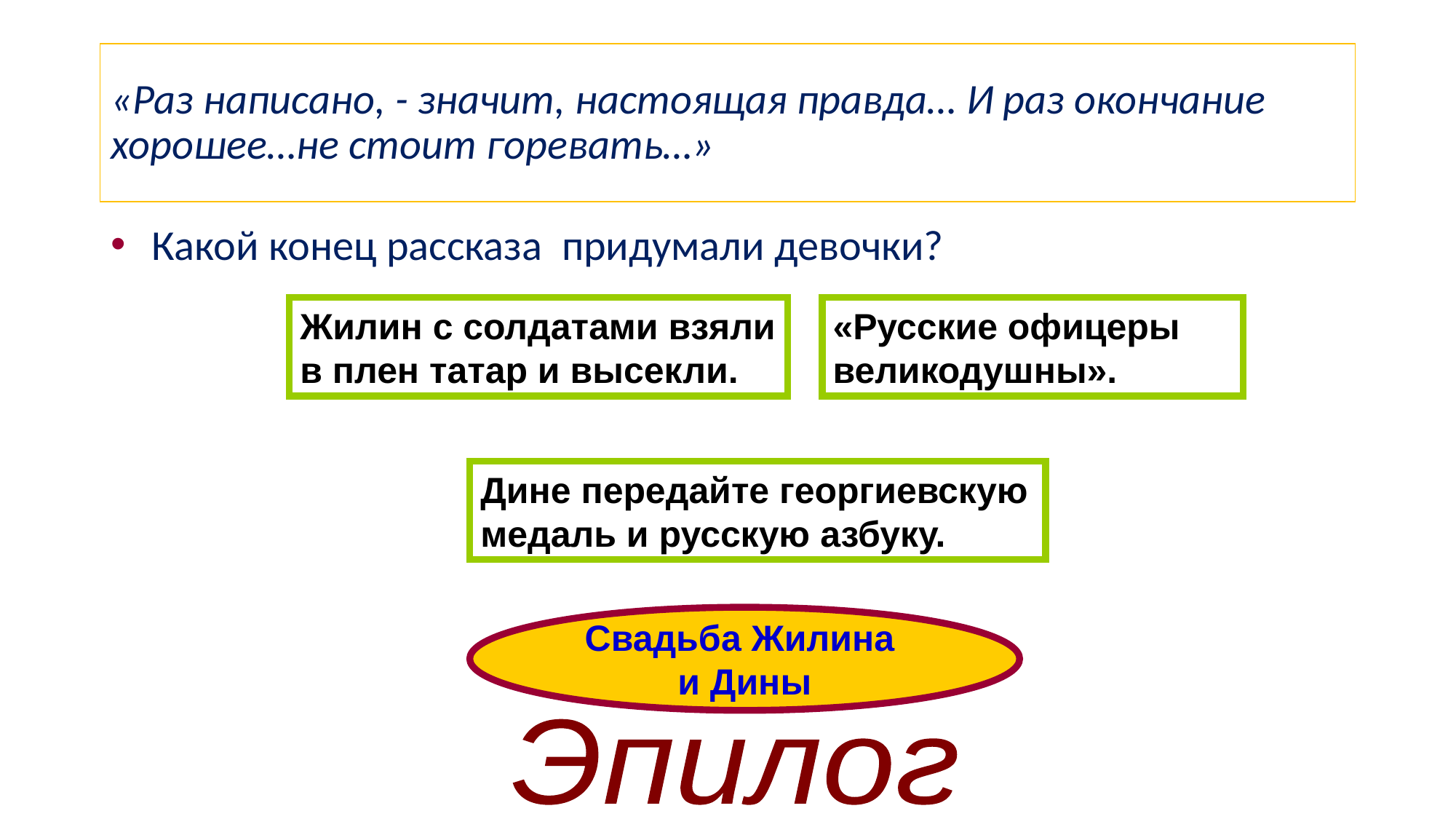

# «Раз написано, - значит, настоящая правда… И раз окончание хорошее…не стоит горевать…»
Какой конец рассказа  придумали девочки?
Жилин с солдатами взяли в плен татар и высекли.
«Русские офицеры великодушны».
Дине передайте георгиевскую медаль и русскую азбуку.
Свадьба Жилина
и Дины
Эпилог